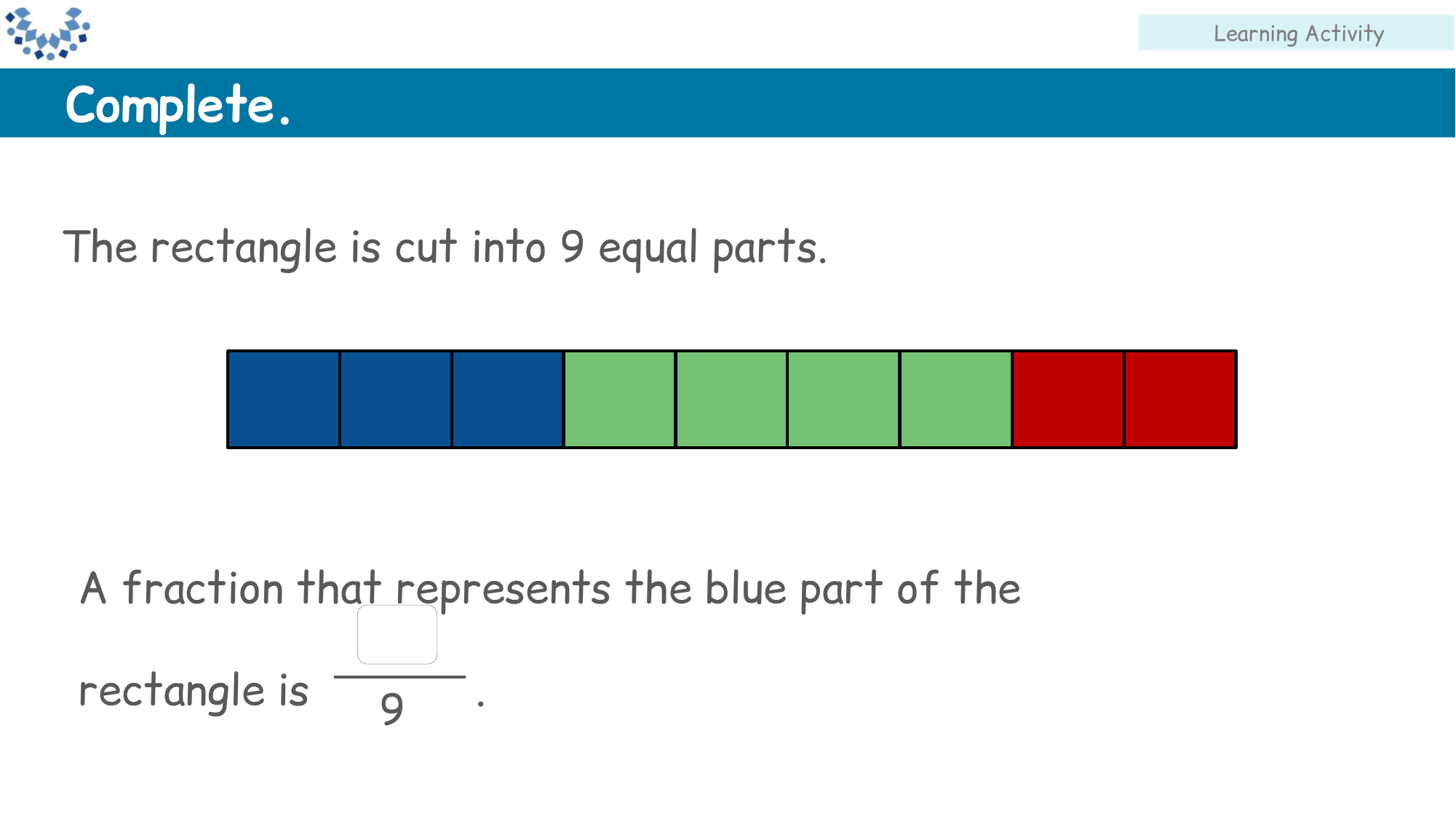

Learning Activity
Complete.
The rectangle is cut into 9 equal parts.

A fraction that represents the blue part of the rectangle is             .

9